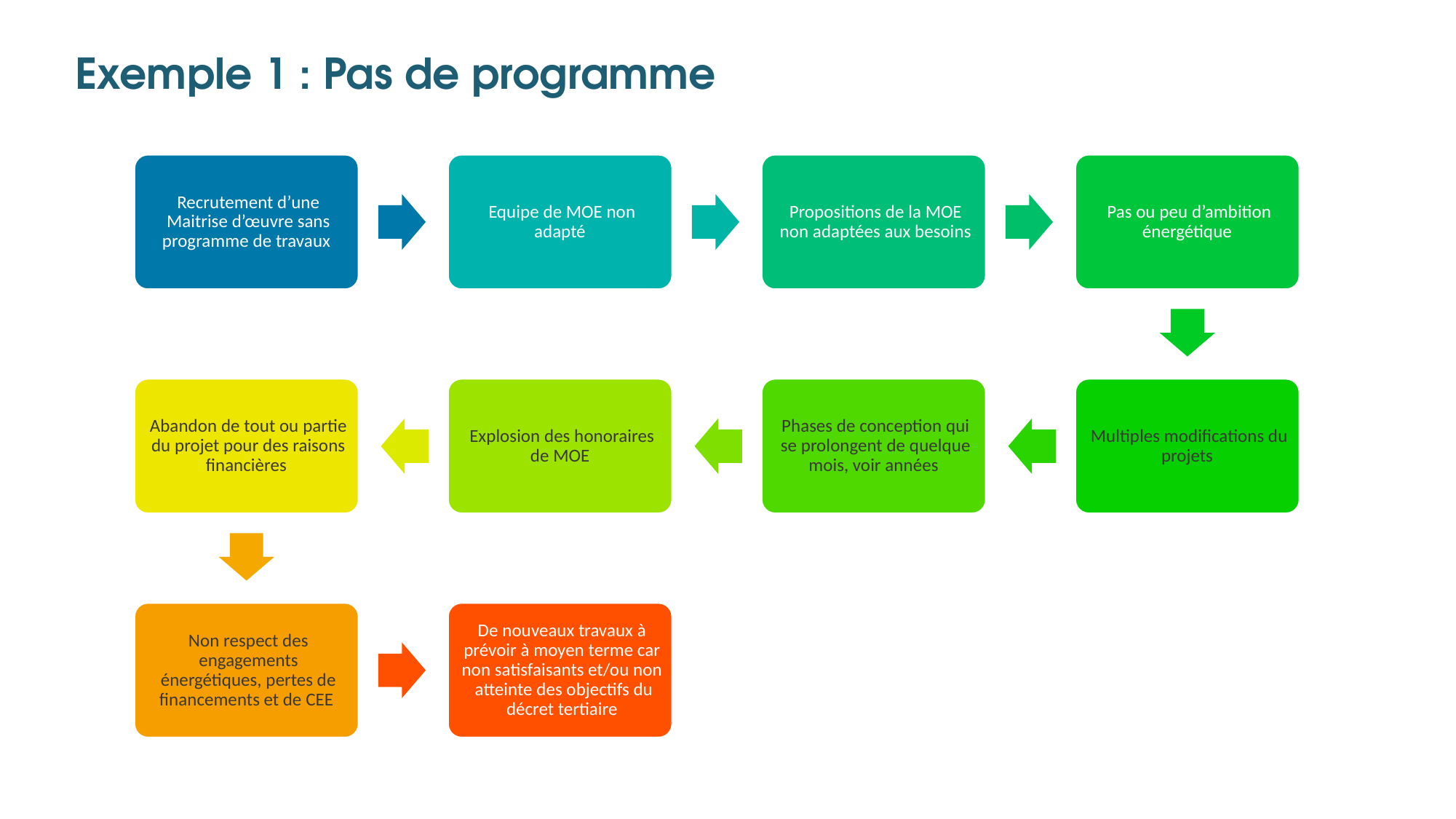

# Exemple 1 : Pas de programme
Recrutement d’une Maitrise d’œuvre sans programme de travaux

Equipe de MOE non adapté

Propositions de la MOE non adaptées aux besoins

Pas ou peu d’ambition énergétique

Multiples modifications du projets

Phases de conception qui se prolongent de quelque mois, voir années

Explosion des honoraires de MOE

Abandon de tout ou partie du projet pour des raisons financières

Non respect des engagements énergétiques, pertes de financements et de CEE

De nouveaux travaux à prévoir à moyen terme car non satisfaisants et/ou non  atteinte des objectifs du décret tertiaire
20